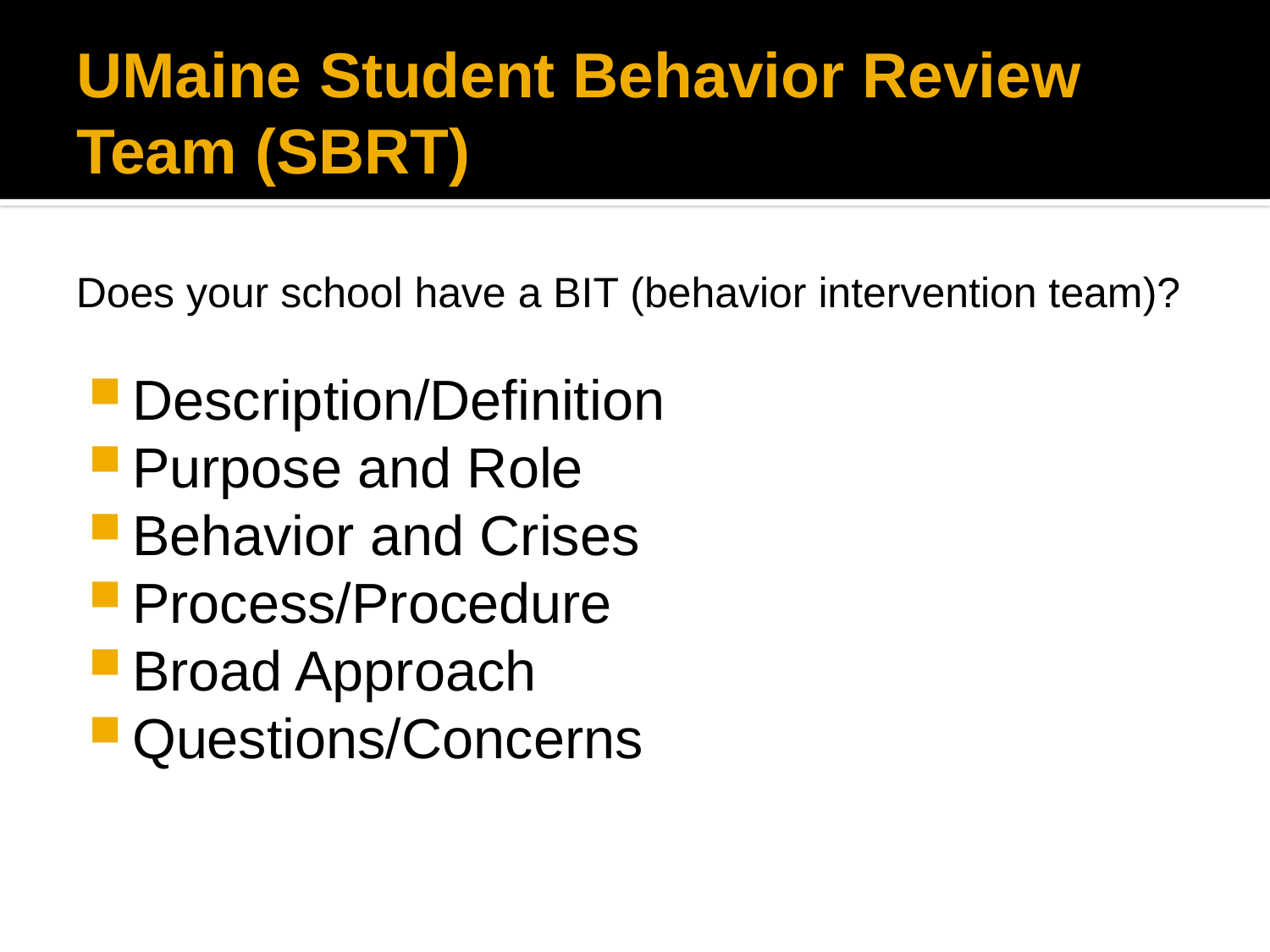

# UMaine Student Behavior Review Team (SBRT)
Does your school have a BIT (behavior intervention team)?
Description/Definition
Purpose and Role
Behavior and Crises
Process/Procedure
Broad Approach
Questions/Concerns